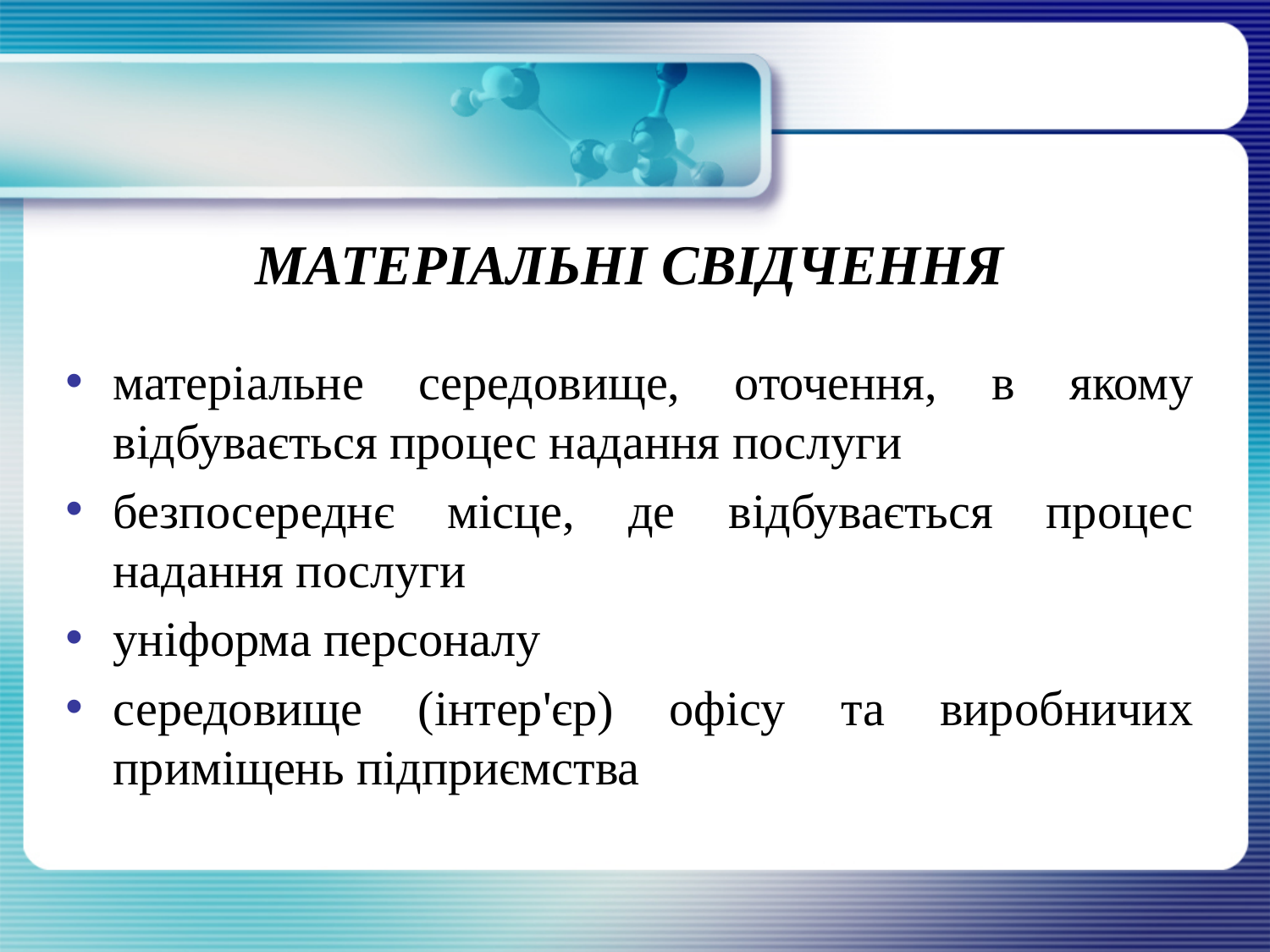

#
МАТЕРІАЛЬНІ СВІДЧЕННЯ

матеріальне середовище, оточення, в якому відбувається процес надання послуги
безпосереднє місце, де відбувається процес надання послуги
уніформа персоналу
середовище (інтер'єр) офісу та виробничих приміщень підприємства